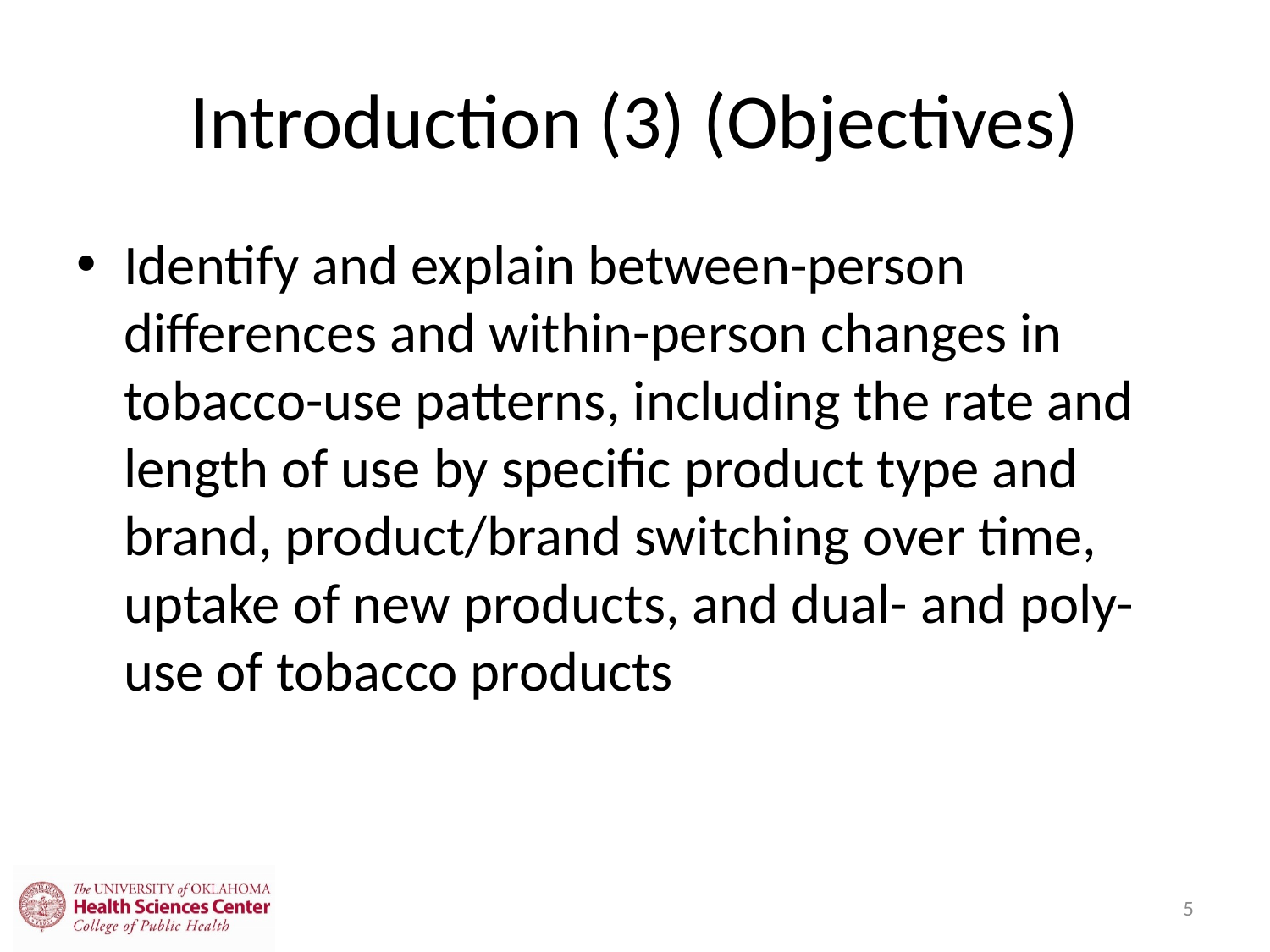

# Introduction (3) (Objectives)
Identify and explain between-person differences and within-person changes in tobacco-use patterns, including the rate and length of use by specific product type and brand, product/brand switching over time, uptake of new products, and dual- and poly-use of tobacco products

5